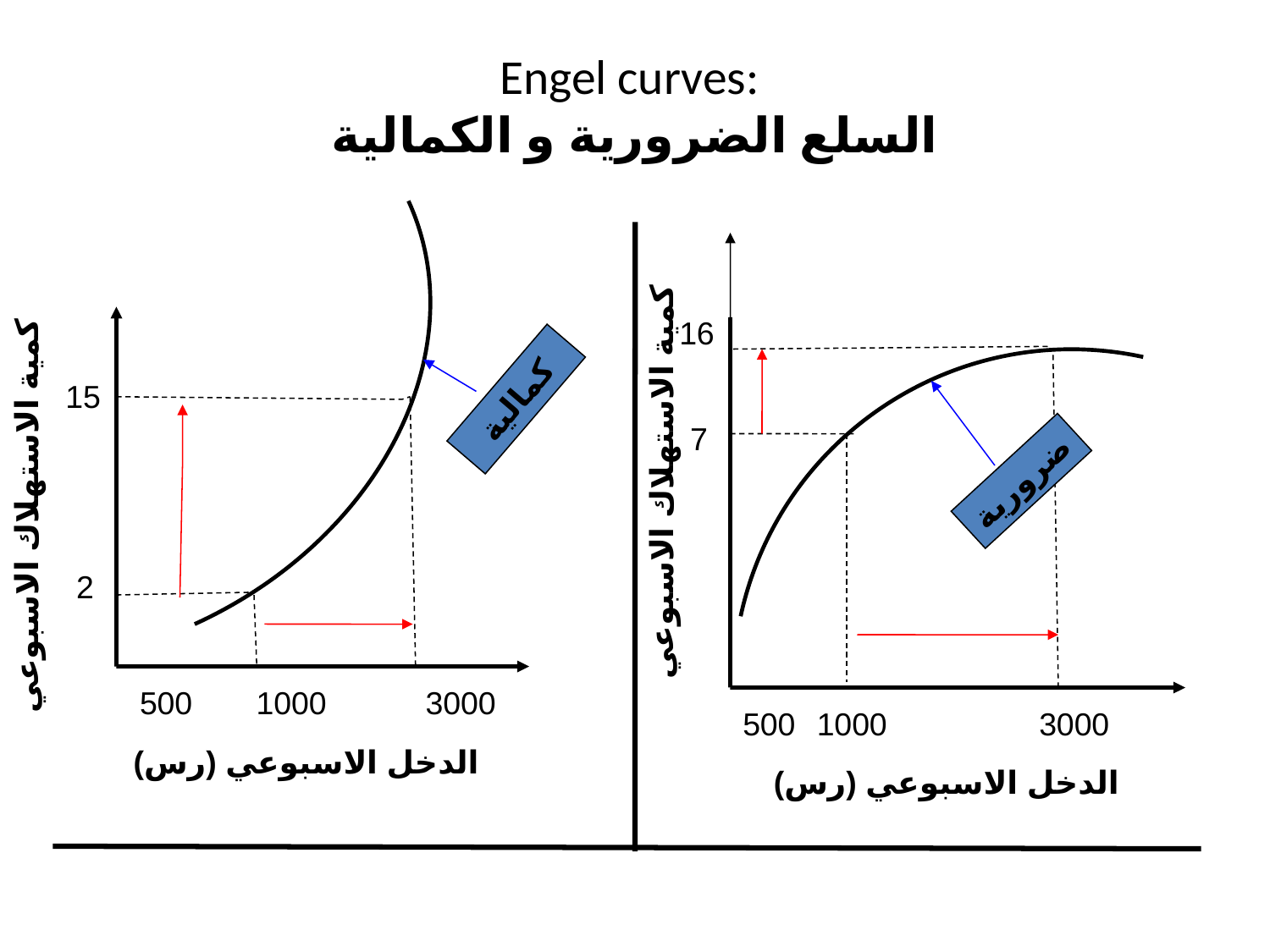

# Engel curves: السلع الضرورية و الكمالية

16

15
كمالية

7

ضرورية
كمية الاستهلاك الاسبوعي
كمية الاستهلاك الاسبوعي

2

500
1000
3000

500
1000
3000
الدخل الاسبوعي (رس)
الدخل الاسبوعي (رس)